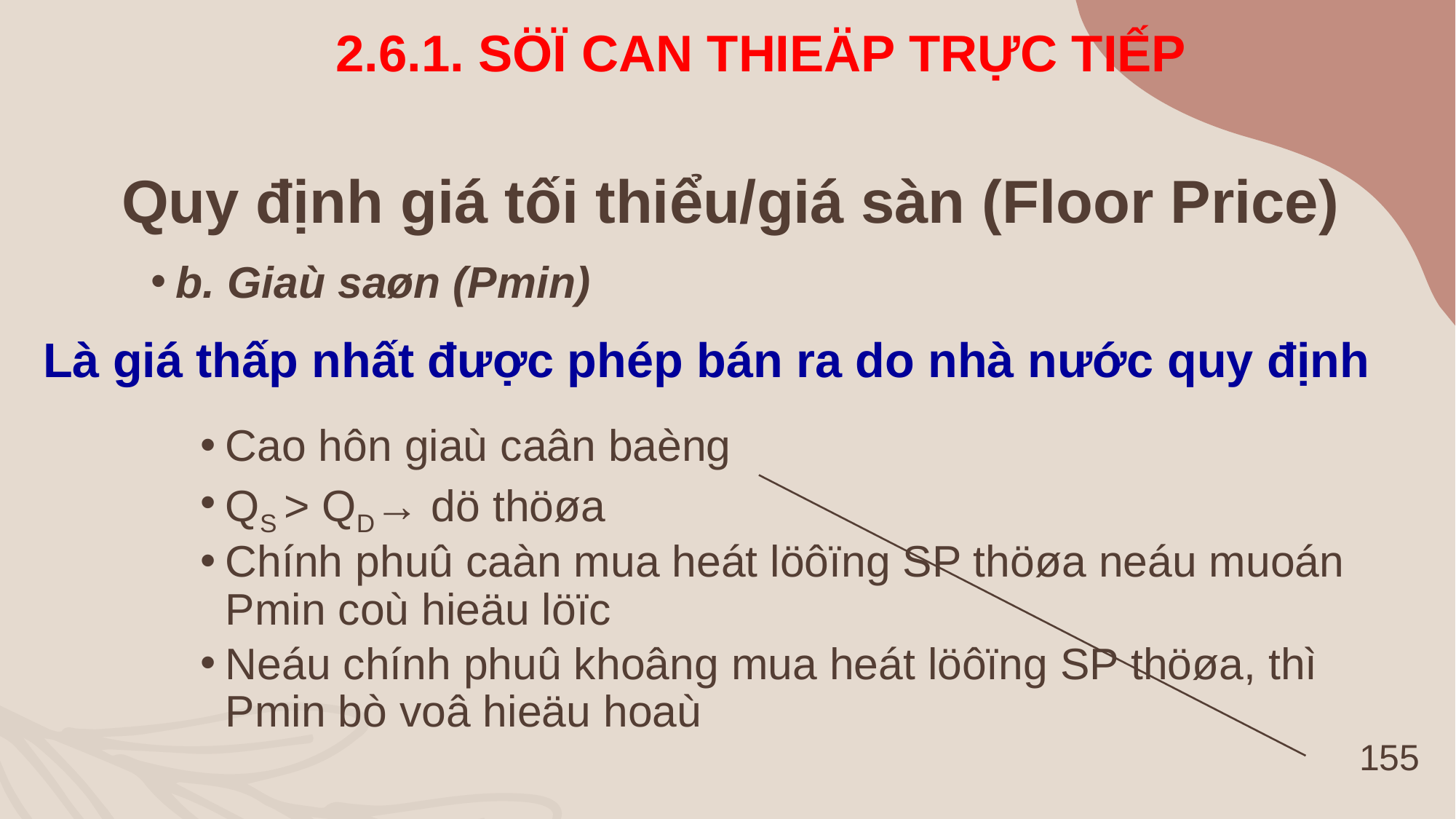

2.6.1. SÖÏ CAN THIEÄP TRỰC TIẾP
# Quy định giá tối thiểu/giá sàn (Floor Price)
b. Giaù saøn (Pmin)

Cao hôn giaù caân baèng
QS > QD→ dö thöøa
Chính phuû caàn mua heát löôïng SP thöøa neáu muoán Pmin coù hieäu löïc
Neáu chính phuû khoâng mua heát löôïng SP thöøa, thì Pmin bò voâ hieäu hoaù

Là giá thấp nhất được phép bán ra do nhà nước quy định
155